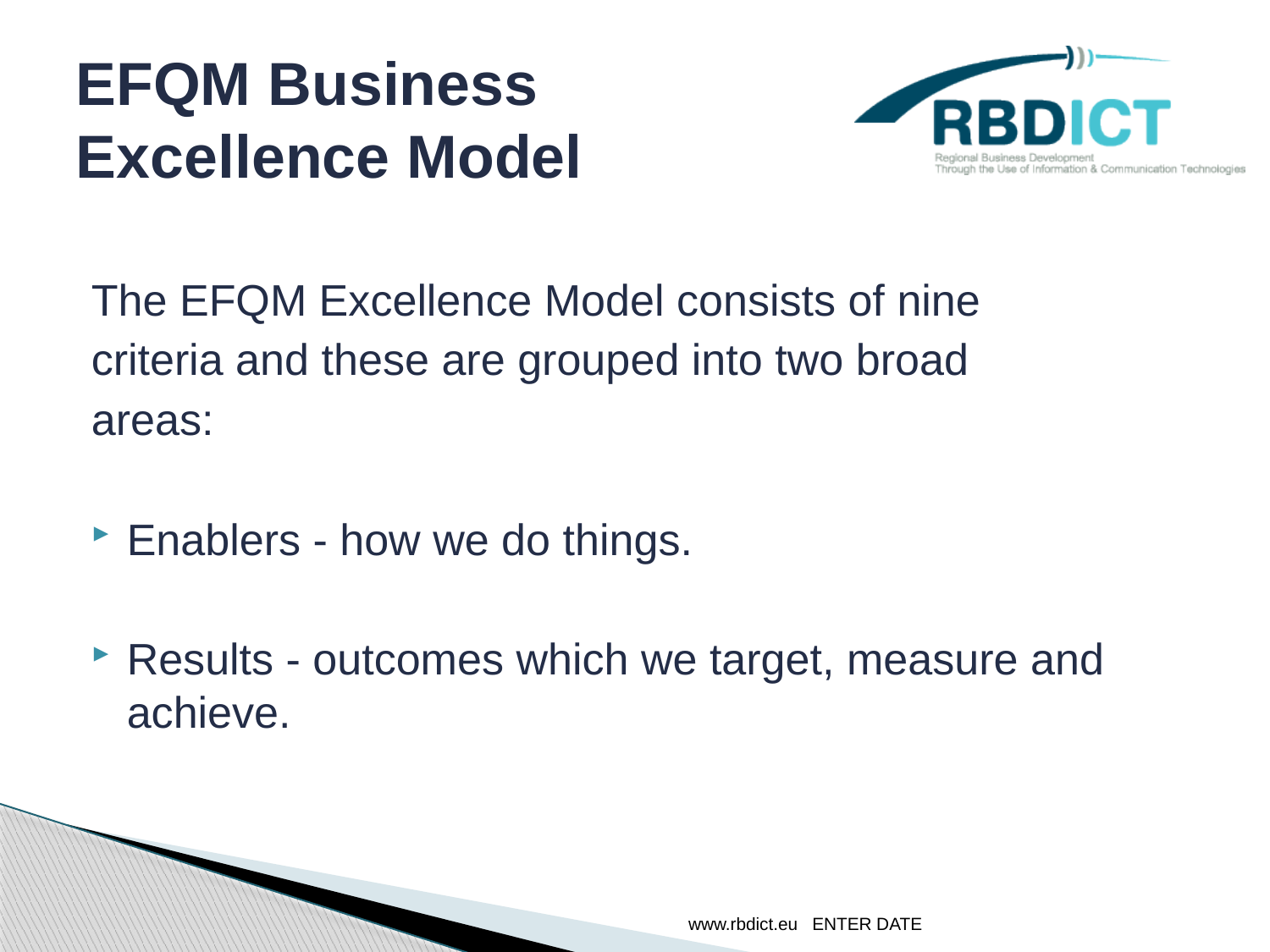

# EFQM Business Excellence Model

The EFQM Excellence Model consists of nine
criteria and these are grouped into two broad
areas:

Enablers - how we do things.

Results - outcomes which we target, measure and achieve.
www.rbdict.eu   ENTER DATE